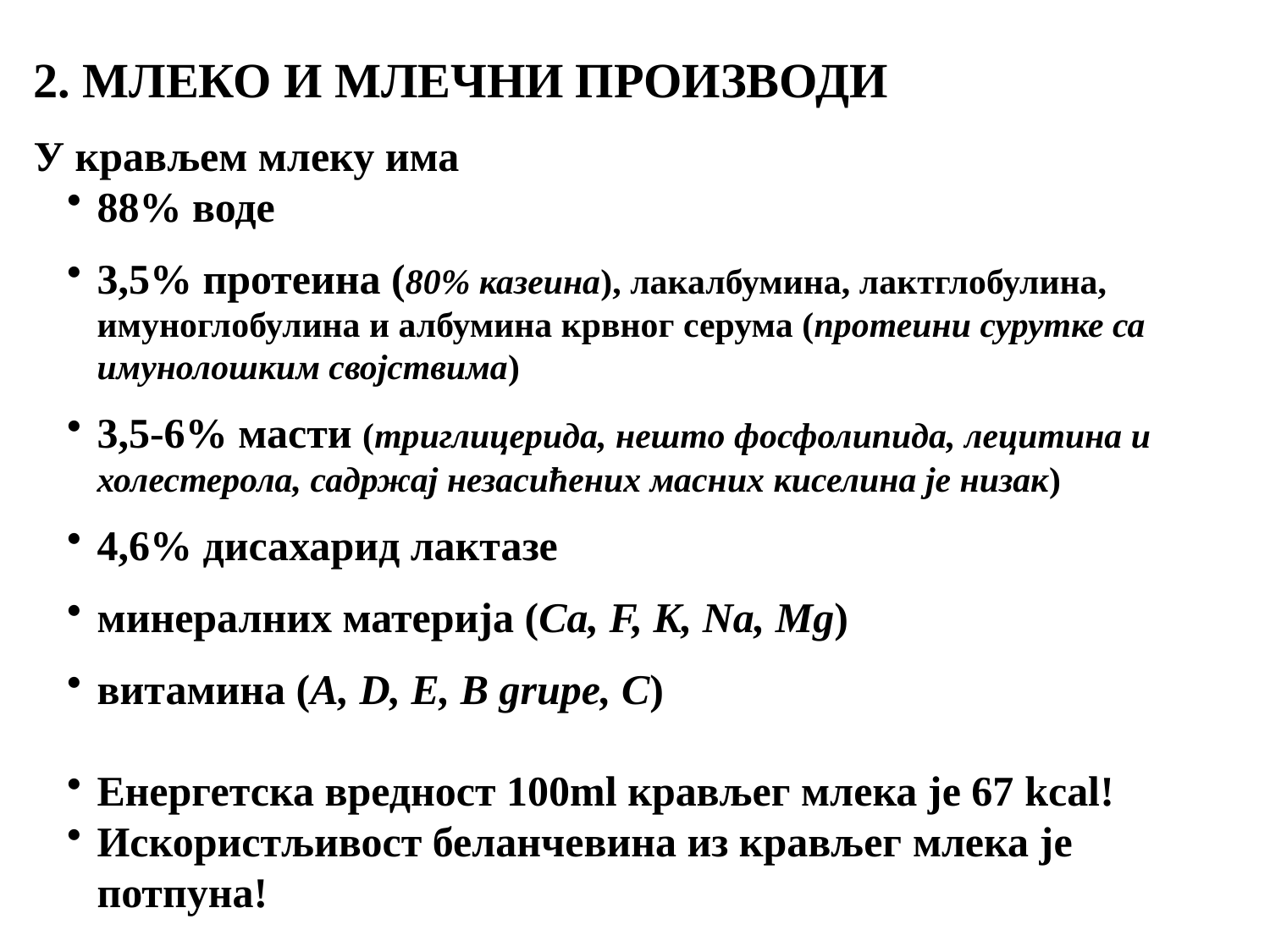

2. МЛЕКО И МЛЕЧНИ ПРОИЗВОДИ

У крављем млеку има
88% воде

3,5% протеина (80% казеина), лакалбумина, лактглобулина, имуноглобулина и албумина крвног серума (протеини сурутке са имунолошким својствима)

3,5-6% масти (триглицерида, нешто фосфолипида, лецитина и холестерола, садржај незасићених масних киселина је низак)

4,6% дисахарид лактазе

минералних материја (Ca, F, K, Na, Mg)

витамина (A, D, E, B grupe, C)

Енергетска вредност 100ml крављег млека је 67 kcal!
Искористљивост беланчевина из крављег млека је потпуна!